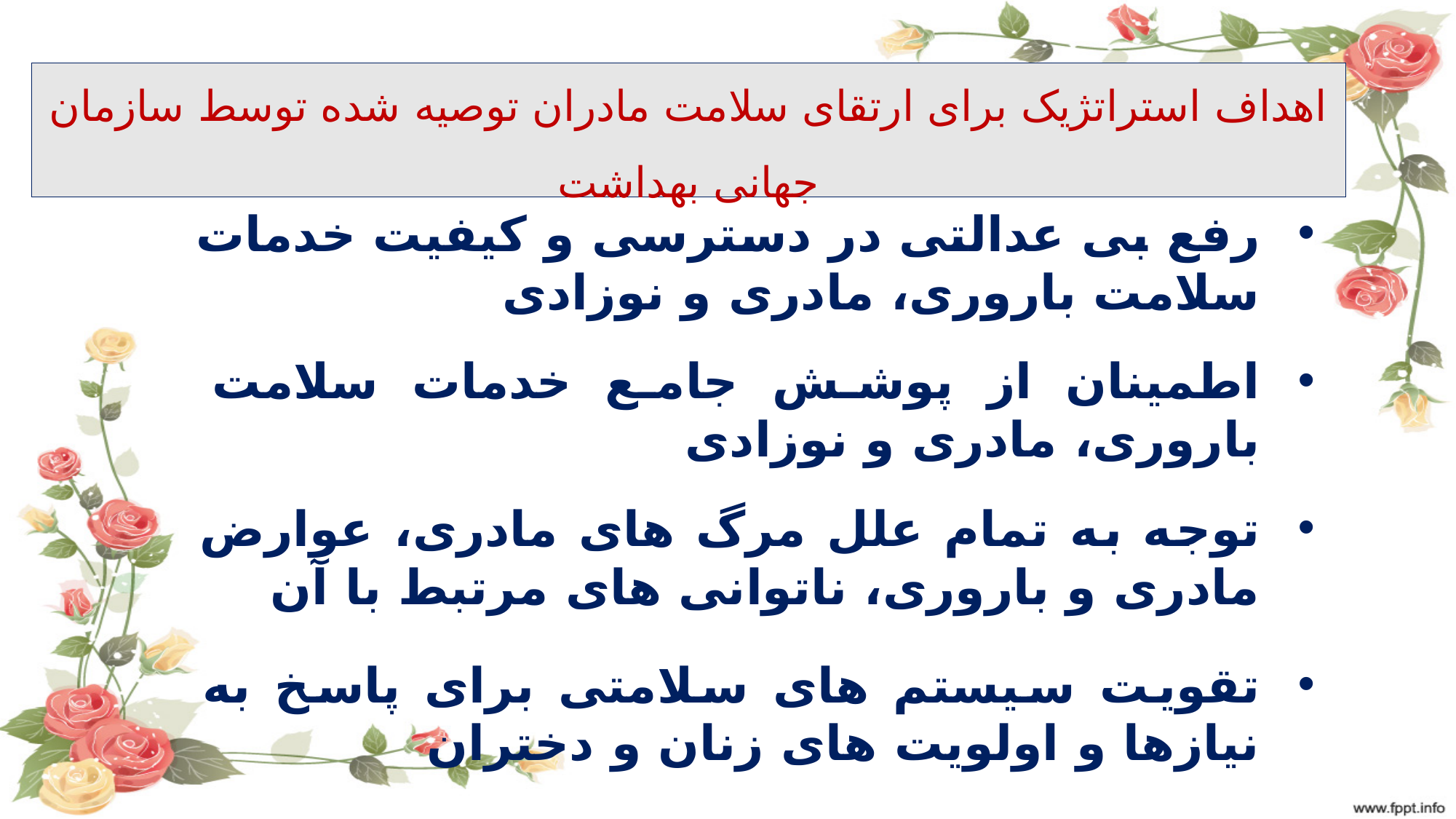

# اهداف استراتژیک برای ارتقای سلامت مادران توصیه شده توسط سازمان جهانی بهداشت
رفع بی عدالتی در دسترسی و کیفیت خدمات سلامت باروری، مادری و نوزادی

اطمینان از پوشش جامع خدمات سلامت باروری، مادری و نوزادی

توجه به تمام علل مرگ های مادری، عوارض مادری و باروری، ناتوانی های مرتبط با آن

تقویت سیستم های سلامتی برای پاسخ به نیازها و اولویت های زنان و دختران